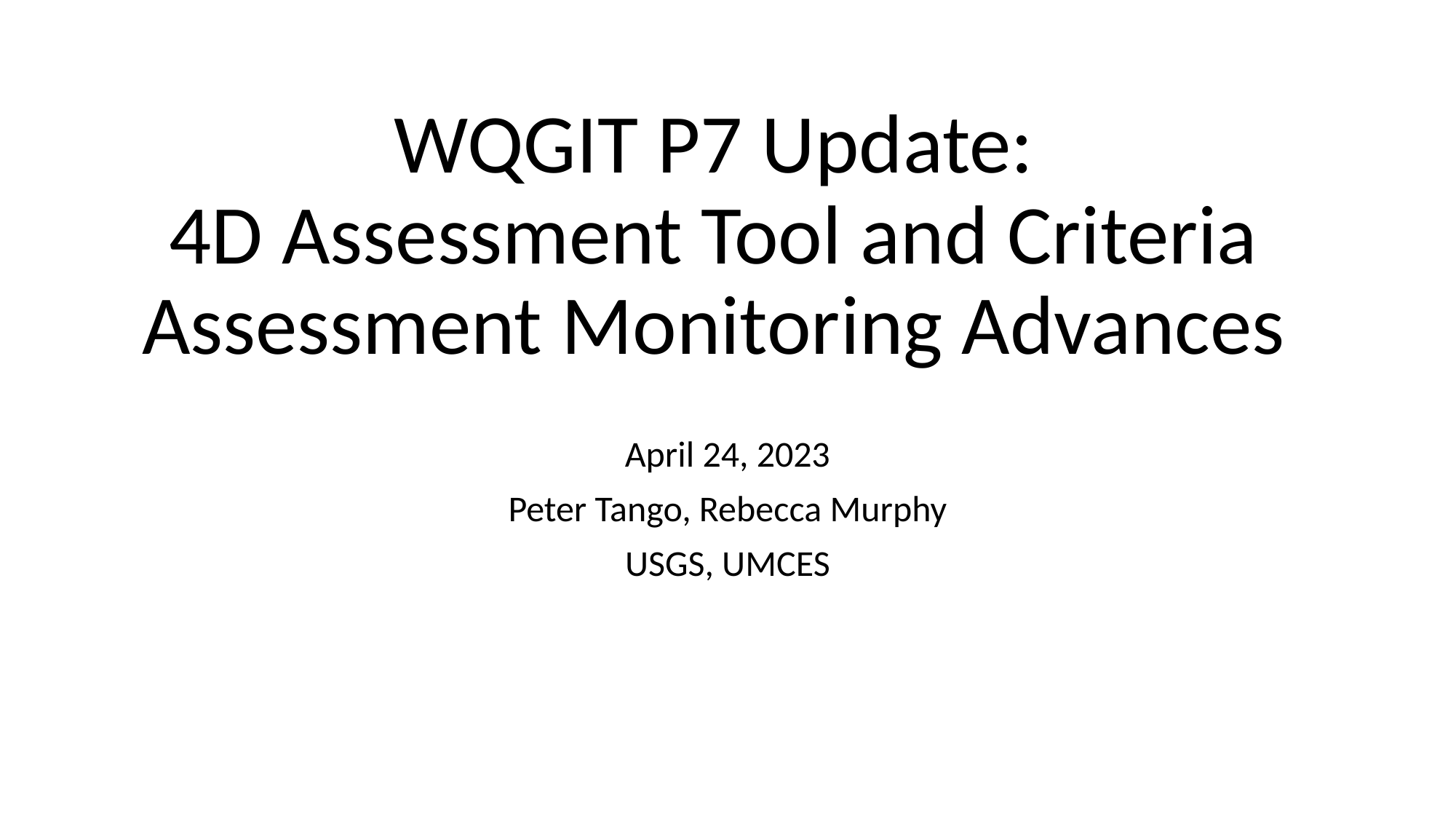

# WQGIT P7 Update: 4D Assessment Tool and Criteria Assessment Monitoring Advances
April 24, 2023
Peter Tango, Rebecca Murphy
USGS, UMCES